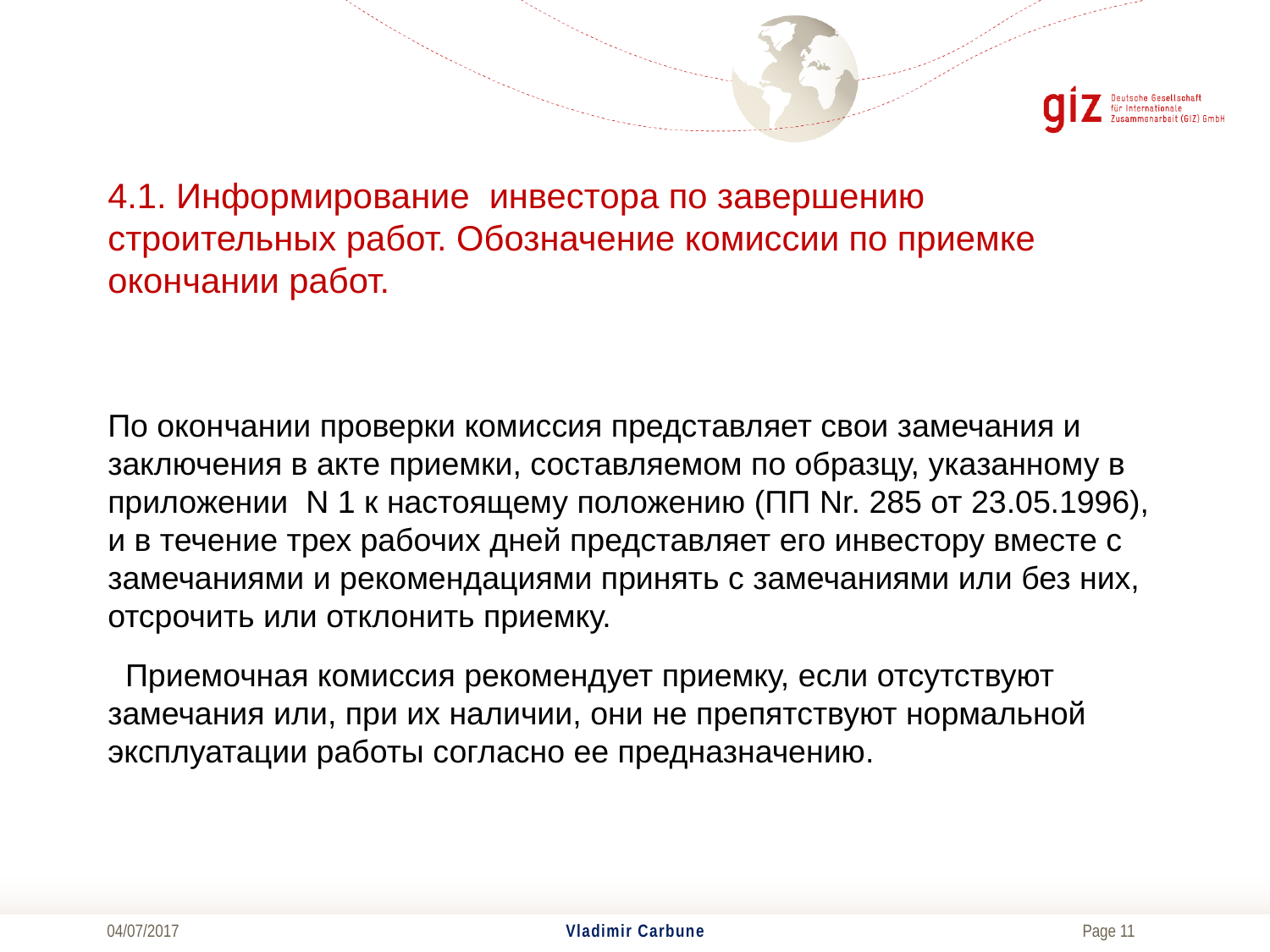

# 4.1. Информирование  инвестора по завершению строительных работ. Обозначение комиссии по приемке  окончании работ.

По окончании проверки комиссия представляет свои замечания и заключения в акте приемки, составляемом по образцу, указанному в приложении  N 1 к настоящему положению (ПП Nr. 285 от 23.05.1996), и в течение трех рабочих дней представляет его инвестору вместе с замечаниями и рекомендациями принять с замечаниями или без них, отсрочить или отклонить приемку.
  Приемочная комиссия рекомендует приемку, если отсутствуют замечания или, при их наличии, они не препятствуют нормальной эксплуатации работы согласно ее предназначению.

04/07/2017
Vladimir Carbune